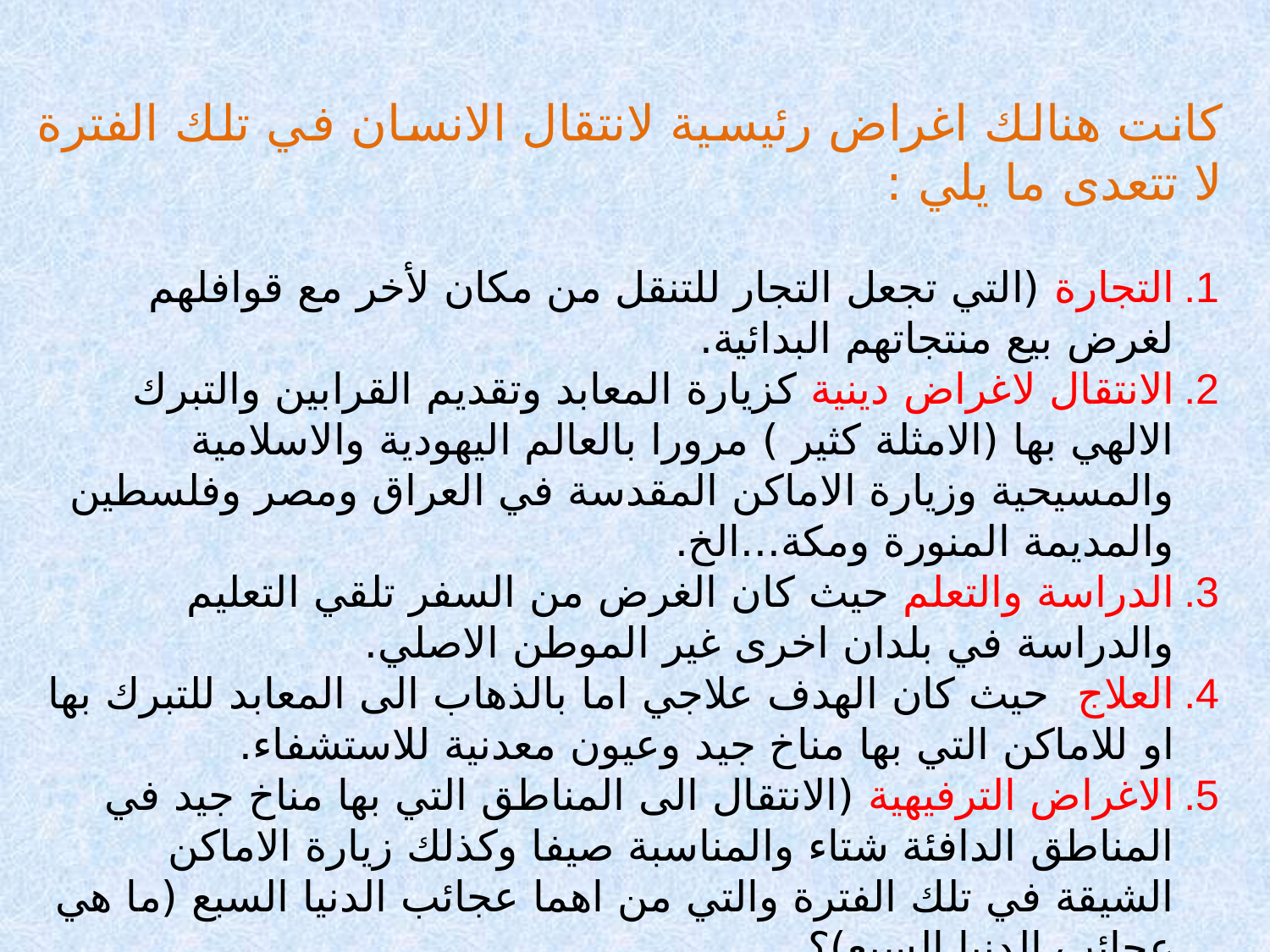

كانت هنالك اغراض رئيسية لانتقال الانسان في تلك الفترة لا تتعدى ما يلي :

التجارة (التي تجعل التجار للتنقل من مكان لأخر مع قوافلهم لغرض بيع منتجاتهم البدائية.
الانتقال لاغراض دينية كزيارة المعابد وتقديم القرابين والتبرك الالهي بها (الامثلة كثير ) مرورا بالعالم اليهودية والاسلامية والمسيحية وزيارة الاماكن المقدسة في العراق ومصر وفلسطين والمديمة المنورة ومكة...الخ.
الدراسة والتعلم حيث كان الغرض من السفر تلقي التعليم والدراسة في بلدان اخرى غير الموطن الاصلي.
العلاج  حيث كان الهدف علاجي اما بالذهاب الى المعابد للتبرك بها او للاماكن التي بها مناخ جيد وعيون معدنية للاستشفاء.
الاغراض الترفيهية (الانتقال الى المناطق التي بها مناخ جيد في المناطق الدافئة شتاء والمناسبة صيفا وكذلك زيارة الاماكن الشيقة في تلك الفترة والتي من اهما عجائب الدنيا السبع (ما هي عجائب الدنيا السبع)؟